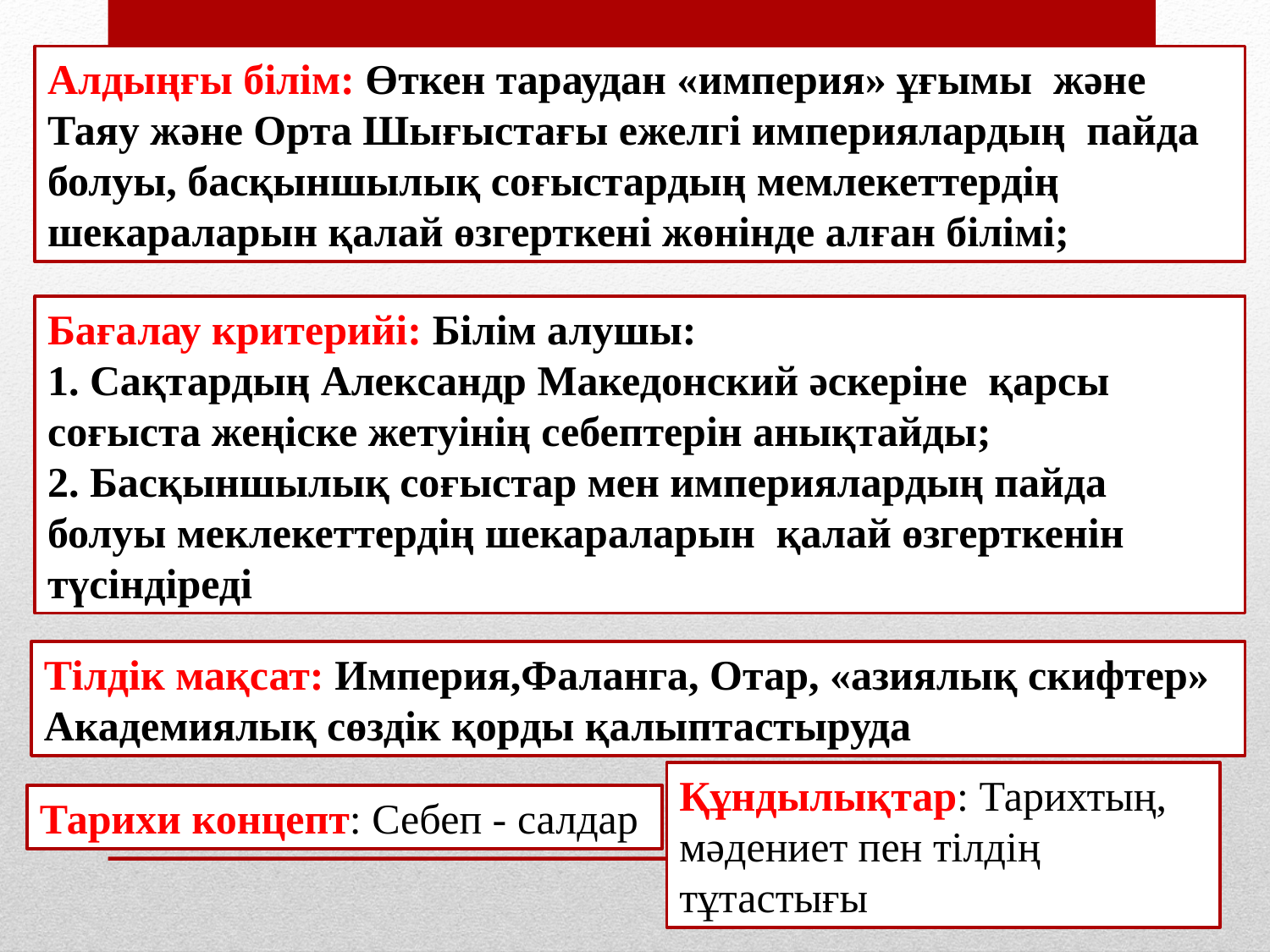

Алдыңғы білім: Өткен тараудан «империя» ұғымы  және Таяу және Орта Шығыстағы ежелгі империялардың  пайда болуы, басқыншылық соғыстардың мемлекеттердің шекараларын қалай өзгерткені жөнінде алған білімі;
Бағалау критерийі: Білім алушы:
1. Сақтардың Александр Македонский әскеріне  қарсы соғыста жеңіске жетуінің себептерін анықтайды;
2. Басқыншылық соғыстар мен империялардың пайда болуы меклекеттердің шекараларын  қалай өзгерткенін  түсіндіреді
|  |
| --- |
Тілдік мақсат: Империя,Фаланга, Отар, «азиялық скифтер»
Академиялық сөздік қорды қалыптастыруда
Құндылықтар: Тарихтың, мәдениет пен тілдің тұтастығы
Тарихи концепт: Себеп - салдар